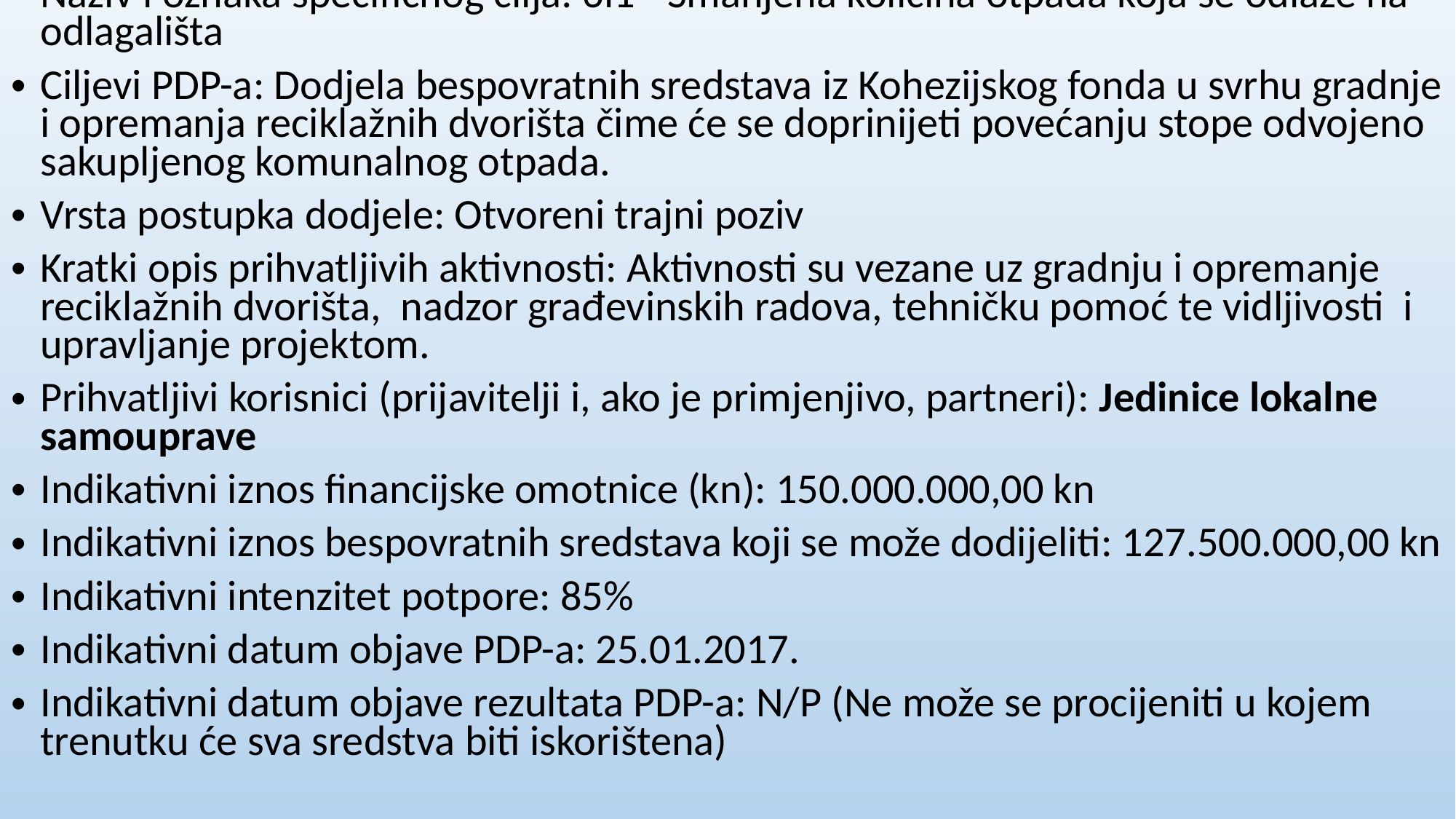

Šifra i naziv sheme / projekta:   Gradnja i opremanje reciklažnih dvorišta
Naziv prioritetne osi: Prioritetna os 6 Zaštita okoliša i održivost resursa
Naziv i oznaka specifičnog cilja: 6i1 - Smanjena količina otpada koja se odlaže na odlagališta
Ciljevi PDP-a: Dodjela bespovratnih sredstava iz Kohezijskog fonda u svrhu gradnje i opremanja reciklažnih dvorišta čime će se doprinijeti povećanju stope odvojeno sakupljenog komunalnog otpada.
Vrsta postupka dodjele: Otvoreni trajni poziv
Kratki opis prihvatljivih aktivnosti: Aktivnosti su vezane uz gradnju i opremanje reciklažnih dvorišta,  nadzor građevinskih radova, tehničku pomoć te vidljivosti  i upravljanje projektom.
Prihvatljivi korisnici (prijavitelji i, ako je primjenjivo, partneri): Jedinice lokalne samouprave
Indikativni iznos financijske omotnice (kn): 150.000.000,00 kn
Indikativni iznos bespovratnih sredstava koji se može dodijeliti: 127.500.000,00 kn
Indikativni intenzitet potpore: 85%
Indikativni datum objave PDP-a: 25.01.2017.
Indikativni datum objave rezultata PDP-a: N/P (Ne može se procijeniti u kojem trenutku će sva sredstva biti iskorištena)